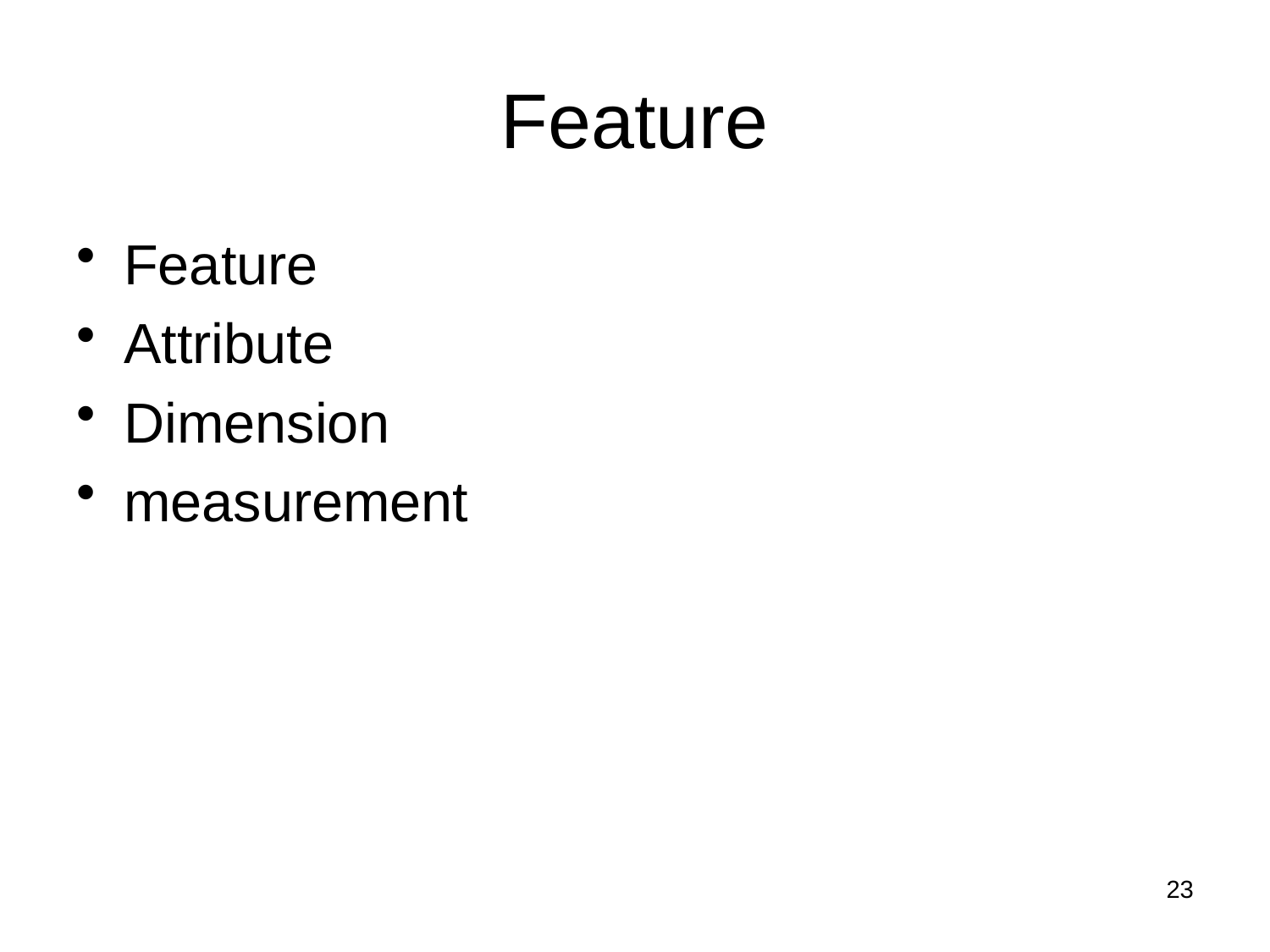

# Feature
Feature
Attribute
Dimension
measurement
23